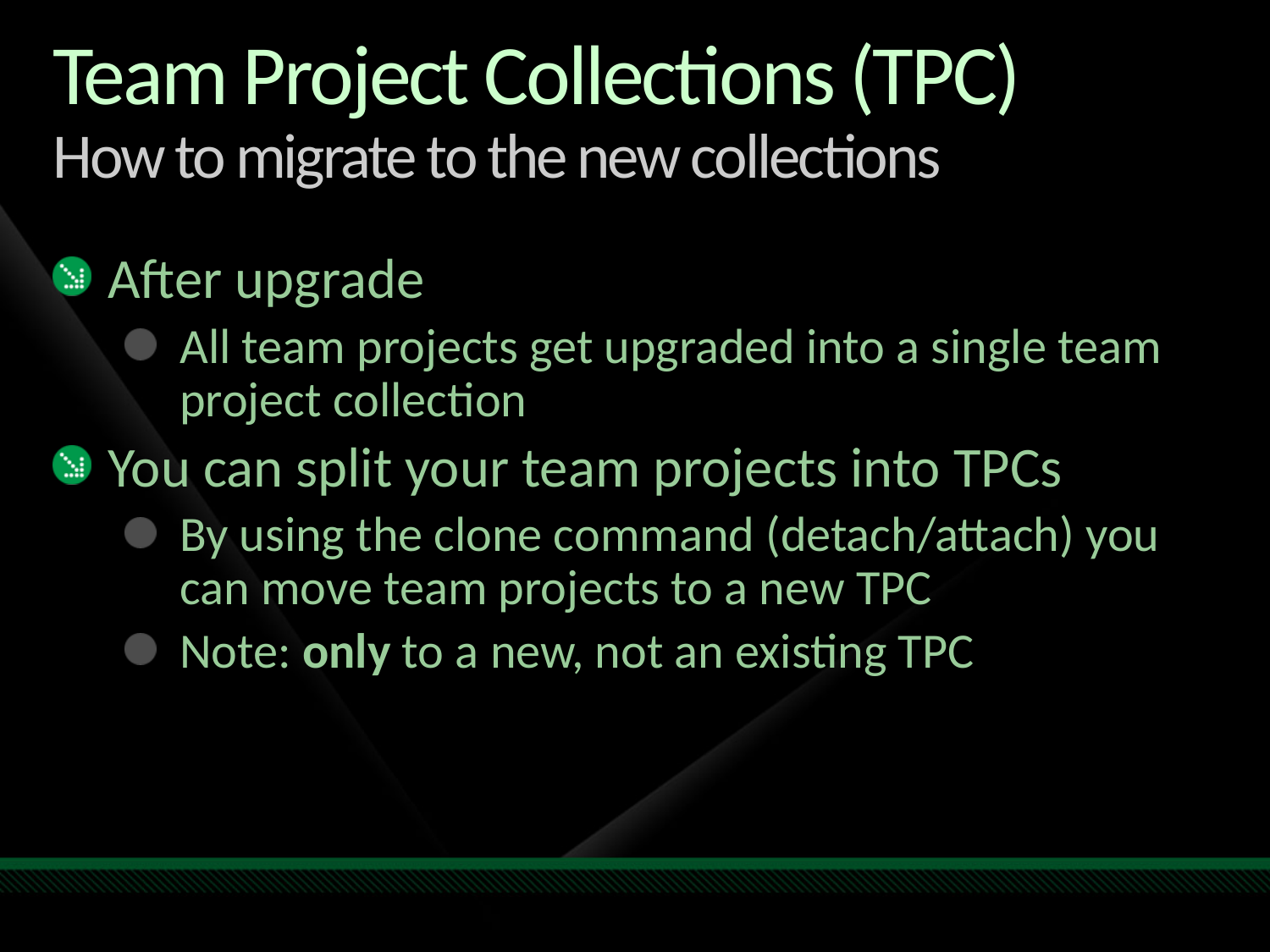

# Team Project Collections (TPC) How to migrate to the new collections

After upgrade
All team projects get upgraded into a single team project collection
You can split your team projects into TPCs
By using the clone command (detach/attach) you can move team projects to a new TPC
Note: only to a new, not an existing TPC